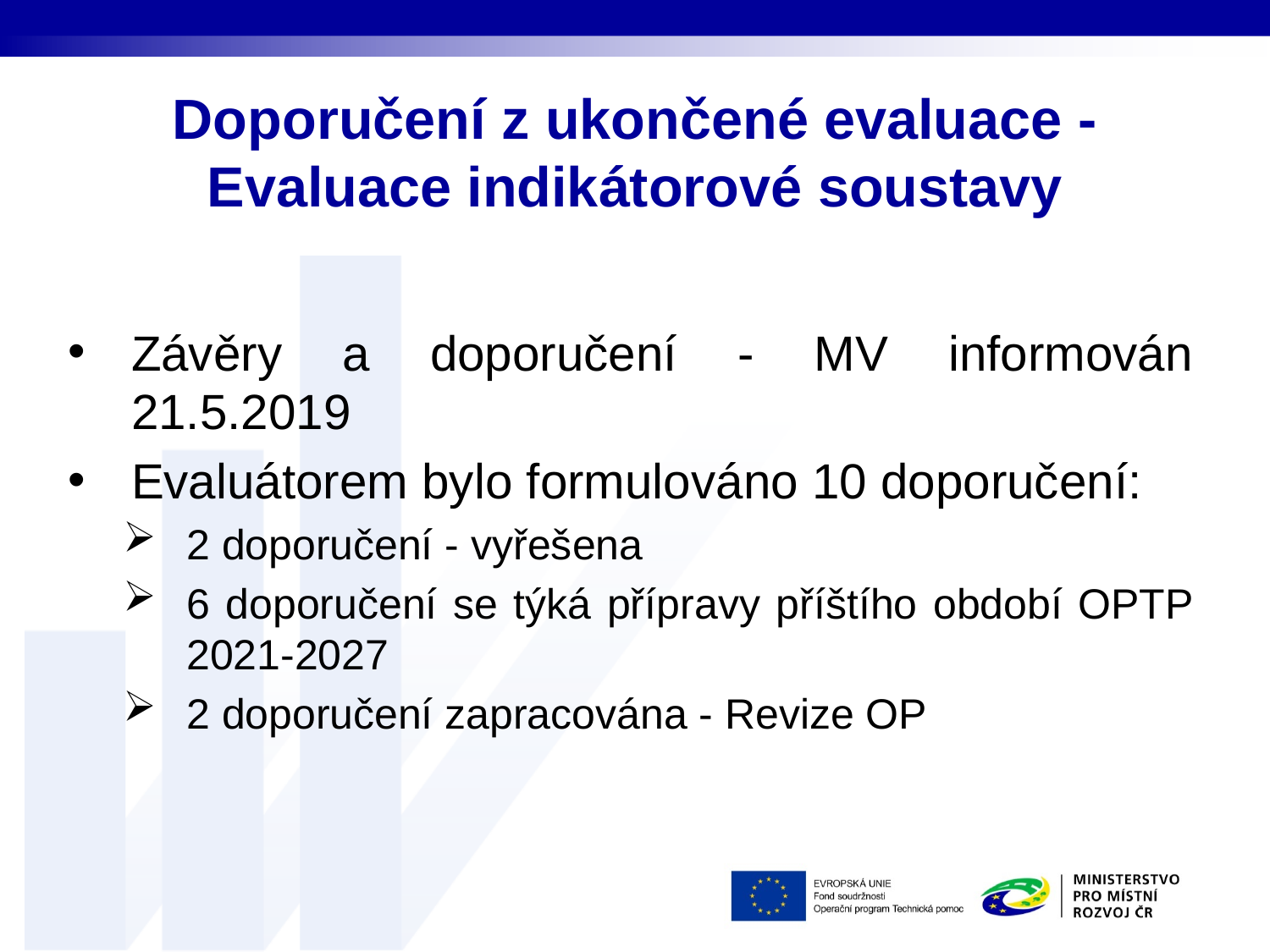

# Doporučení z ukončené evaluace - Evaluace indikátorové soustavy

Závěry a doporučení - MV informován 21.5.2019
Evaluátorem bylo formulováno 10 doporučení:
2 doporučení - vyřešena
6 doporučení se týká přípravy příštího období OPTP 2021-2027
2 doporučení zapracována - Revize OP